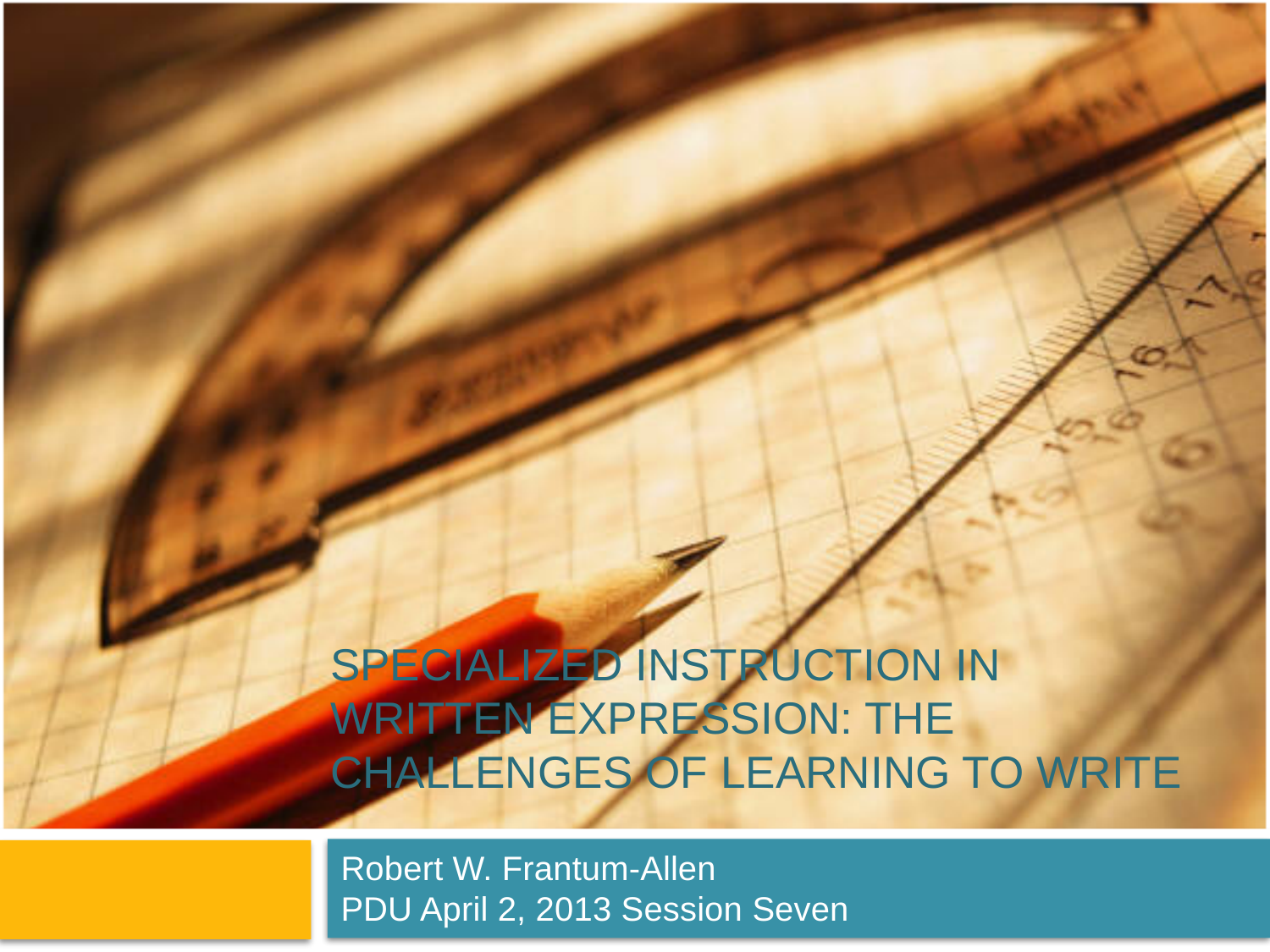

# Specialized instruction in Written Expression: The challenges of Learning to Write
Robert W. Frantum-Allen
PDU April 2, 2013 Session Seven